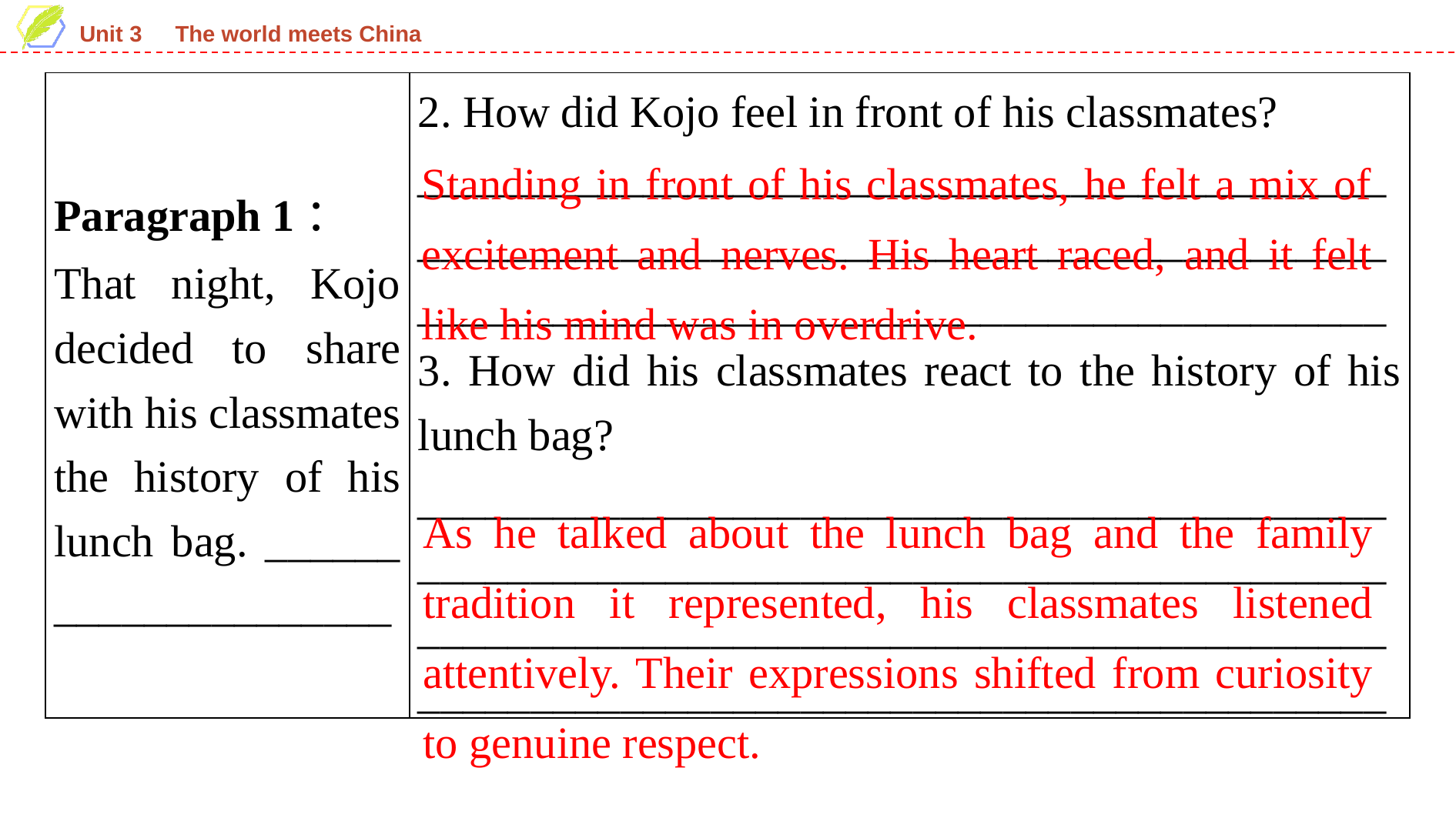

| Paragraph 1： That night, Kojo decided to share with his classmates the history of his lunch bag. \_\_\_\_\_\_ \_\_\_\_\_\_\_\_\_\_\_\_\_\_\_ | 2. How did Kojo feel in front of his classmates? \_\_\_\_\_\_\_\_\_\_\_\_\_\_\_\_\_\_\_\_\_\_\_\_\_\_\_\_\_\_\_\_\_\_\_\_\_\_\_\_\_\_\_\_\_\_\_\_\_\_\_\_\_\_\_\_\_\_\_\_\_\_\_\_\_\_\_\_\_\_\_\_\_\_\_\_\_\_\_\_\_\_\_\_\_\_\_\_\_\_\_\_\_\_\_\_\_\_\_\_\_\_\_\_\_\_\_\_\_\_\_\_\_\_\_\_\_\_\_\_\_\_\_\_\_\_\_\_\_ 3. How did his classmates react to the history of his lunch bag? \_\_\_\_\_\_\_\_\_\_\_\_\_\_\_\_\_\_\_\_\_\_\_\_\_\_\_\_\_\_\_\_\_\_\_\_\_\_\_\_\_\_\_\_\_\_\_\_\_\_\_\_\_\_\_\_\_\_\_\_\_\_\_\_\_\_\_\_\_\_\_\_\_\_\_\_\_\_\_\_\_\_\_\_\_\_\_\_\_\_\_\_\_\_\_\_\_\_\_\_\_\_\_\_\_\_\_\_\_\_\_\_\_\_\_\_\_\_\_\_\_\_\_\_\_\_\_\_\_\_\_\_\_\_\_\_\_\_\_\_\_\_\_\_\_\_\_\_\_\_\_\_\_\_\_\_\_\_\_\_\_\_\_\_\_\_\_\_\_\_\_\_ |
| --- | --- |
Standing in front of his classmates, he felt a mix of excitement and nerves. His heart raced, and it felt like his mind was in overdrive.
As he talked about the lunch bag and the family tradition it represented, his classmates listened attentively. Their expressions shifted from curiosity to genuine respect.